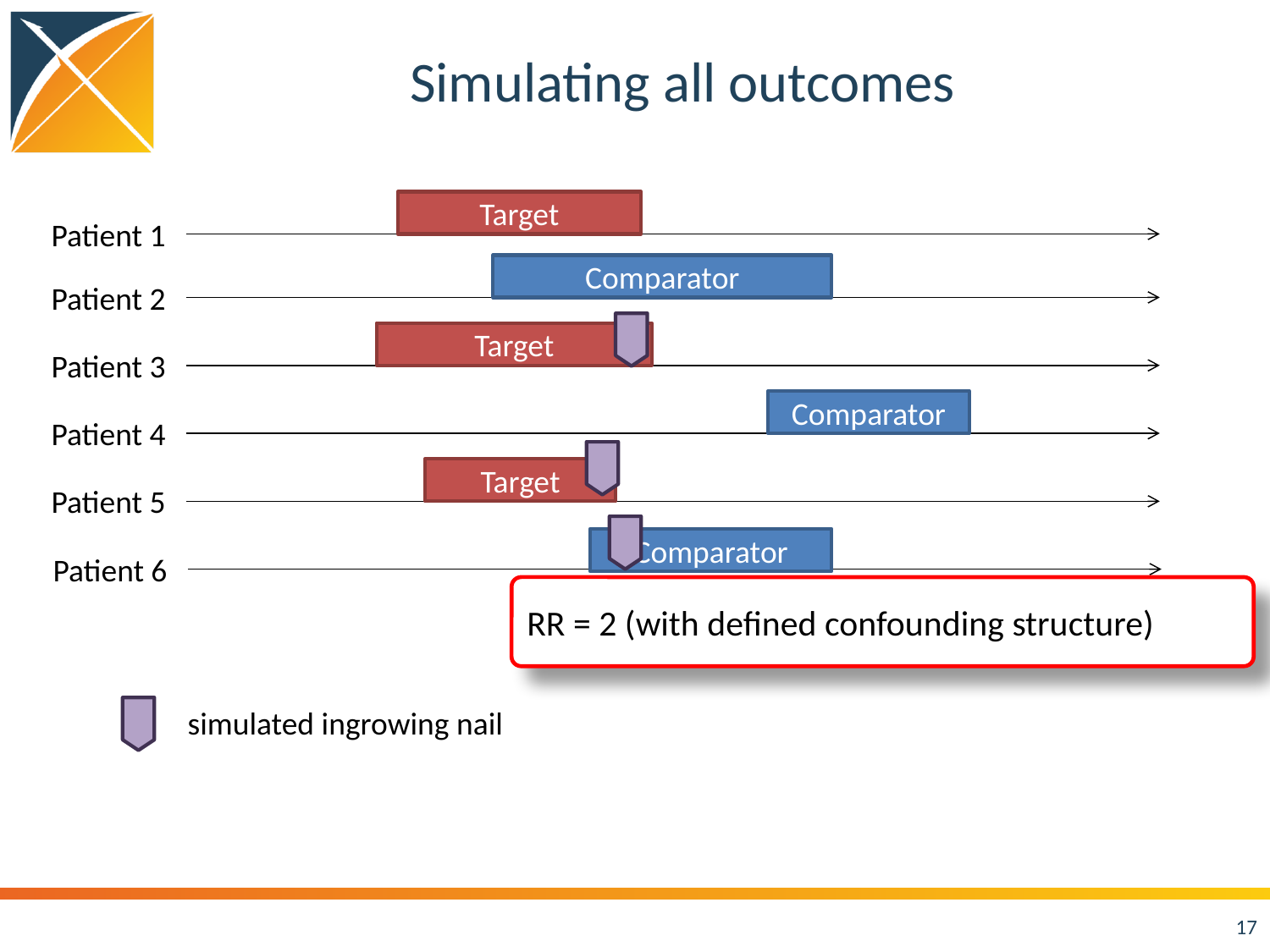

# Simulating all outcomes
Target
Patient 1
Comparator
Patient 2

Target
Patient 3
Comparator
Patient 4

Target
Patient 5

Comparator
Patient 6
RR = 2 (with defined confounding structure)

simulated ingrowing nail
17